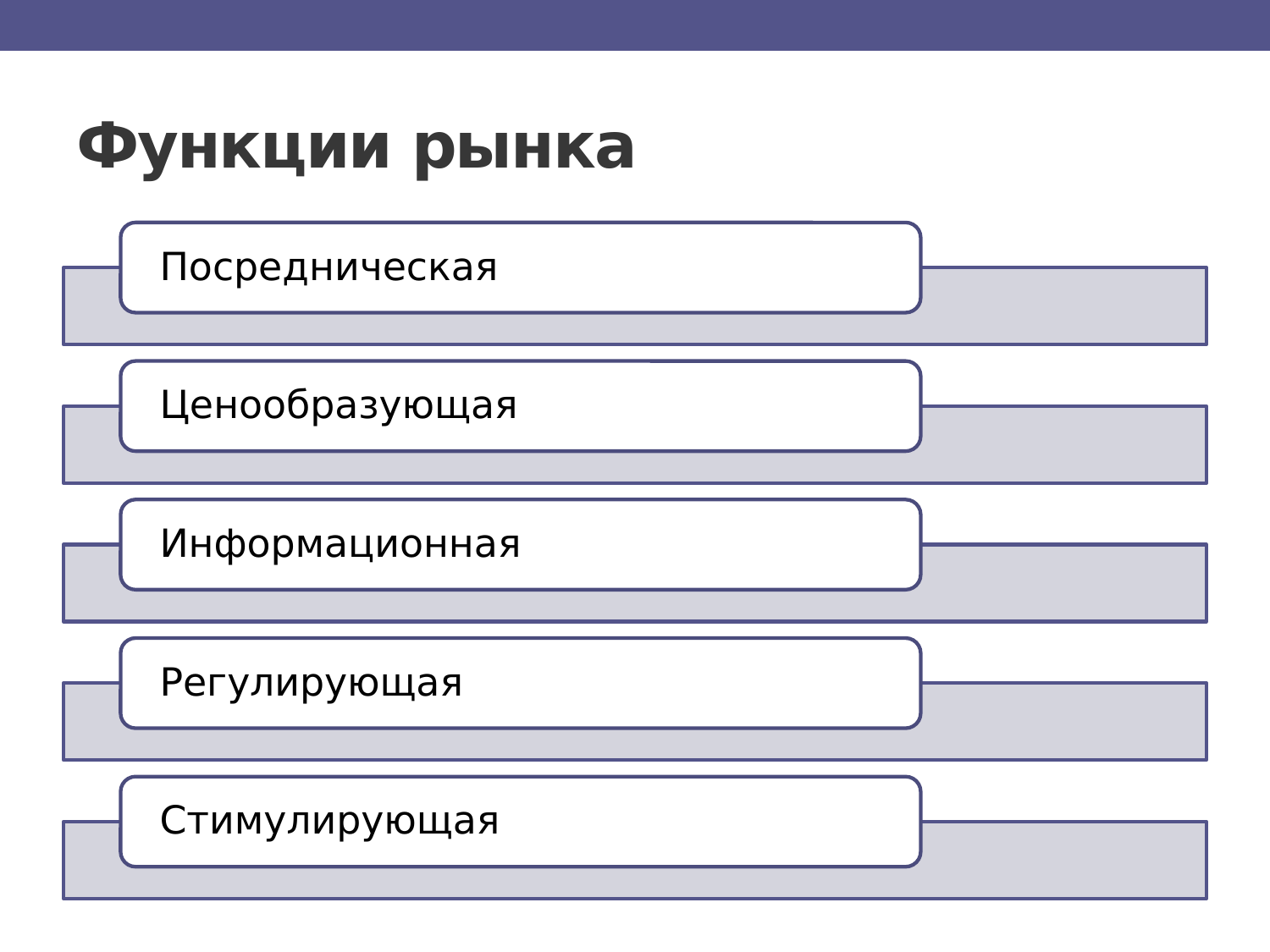

# Функции рынка
Посредническая
Ценообразующая
Информационная
Регулирующая
Стимулирующая